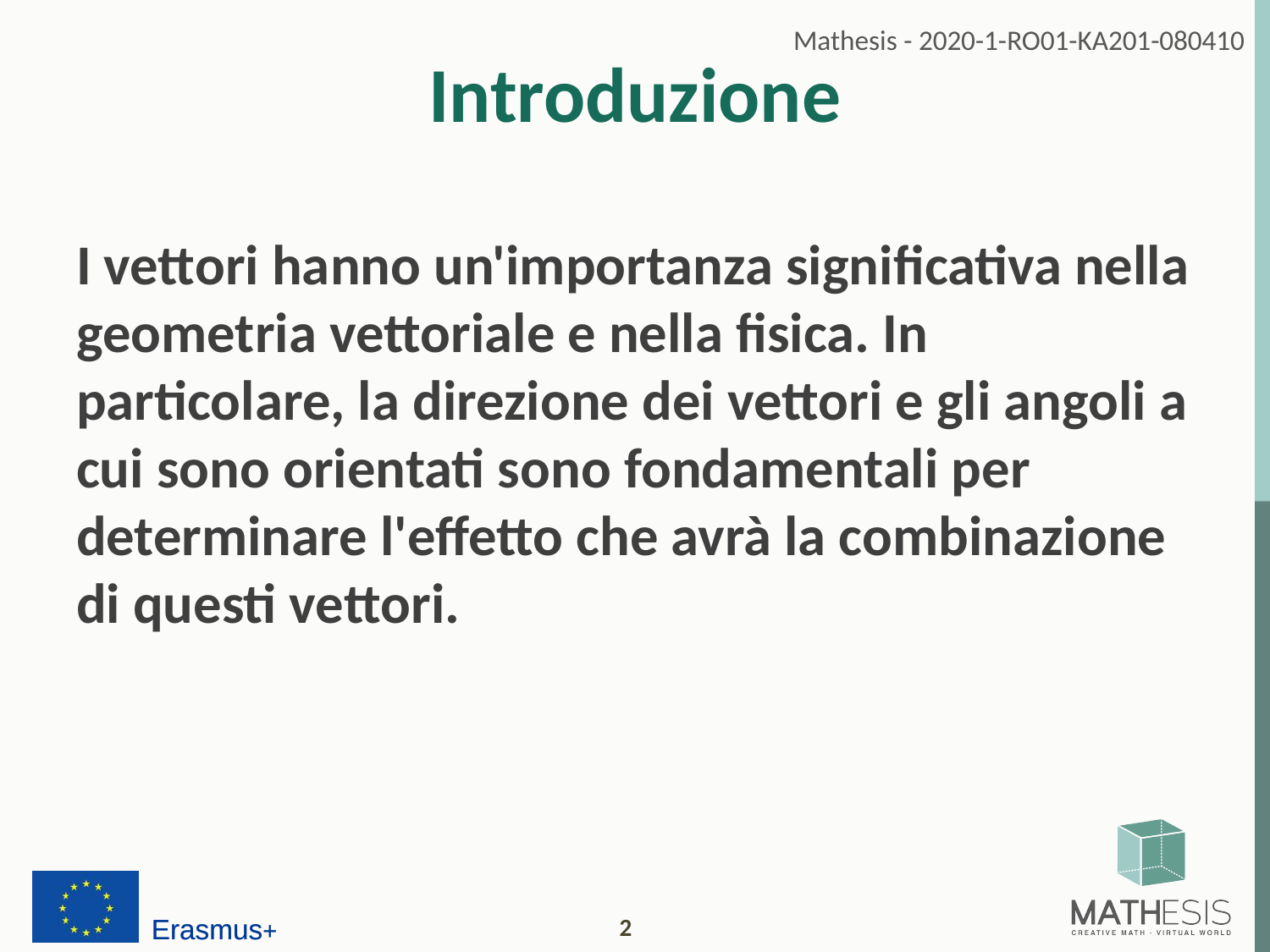

# Introduzione
I vettori hanno un'importanza significativa nella geometria vettoriale e nella fisica. In particolare, la direzione dei vettori e gli angoli a cui sono orientati sono fondamentali per determinare l'effetto che avrà la combinazione di questi vettori.